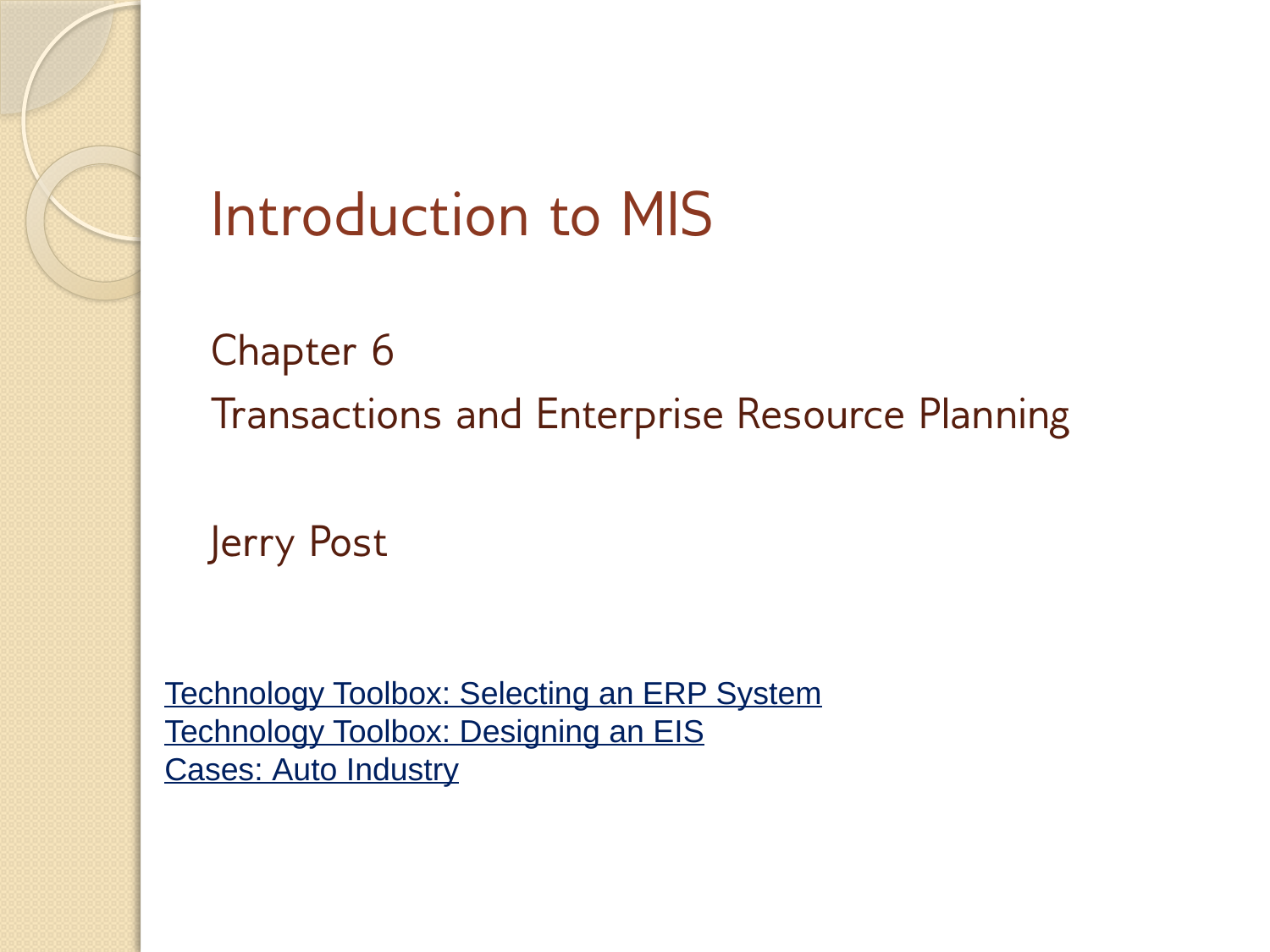

# Introduction to MIS

Chapter 6
Transactions and Enterprise Resource Planning

Jerry Post
Technology Toolbox: Selecting an ERP System
Technology Toolbox: Designing an EIS
Cases: Auto Industry